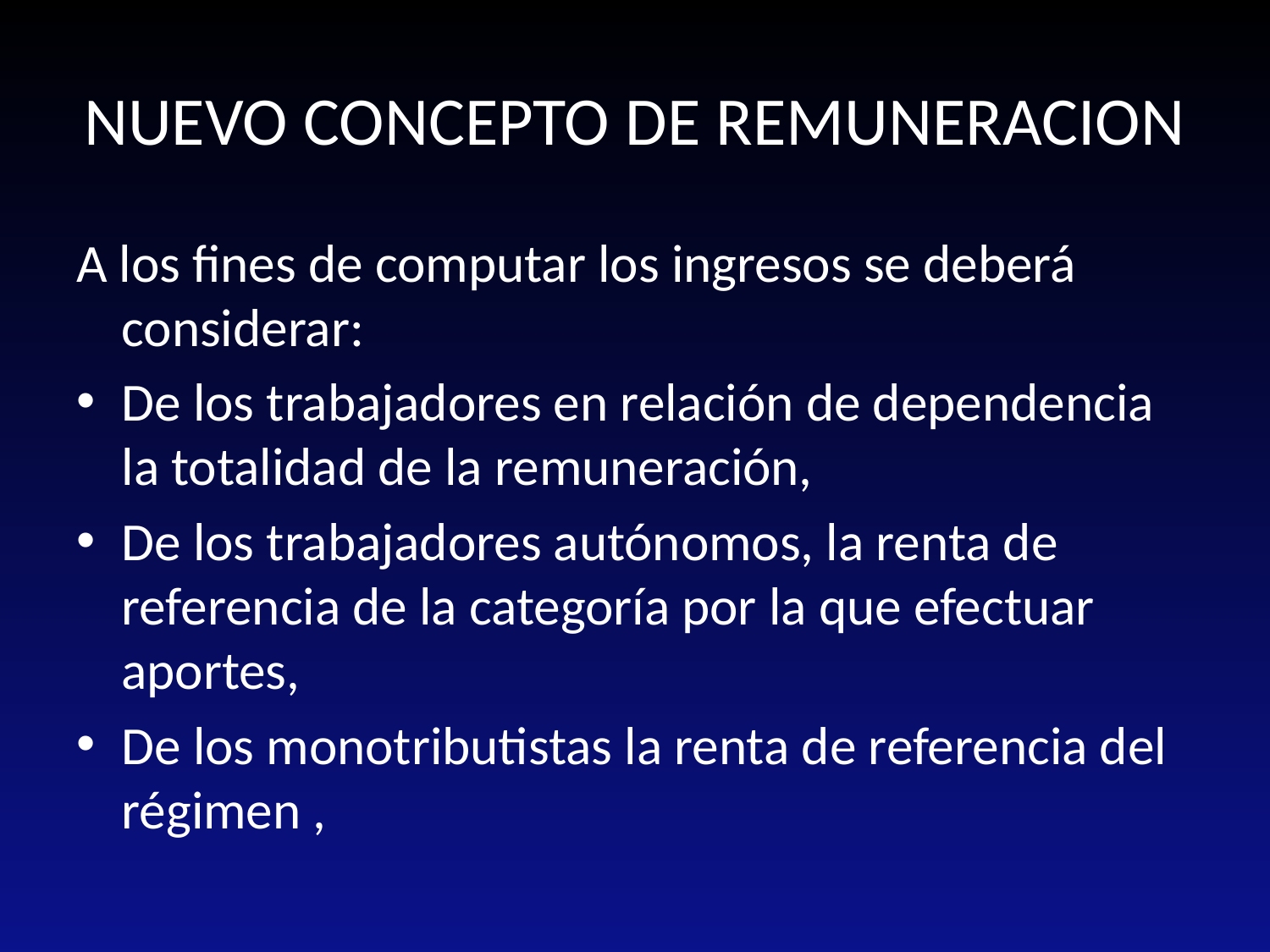

# NUEVO CONCEPTO DE REMUNERACION
A los fines de computar los ingresos se deberá considerar:
De los trabajadores en relación de dependencia la totalidad de la remuneración,
De los trabajadores autónomos, la renta de referencia de la categoría por la que efectuar aportes,
De los monotributistas la renta de referencia del régimen ,